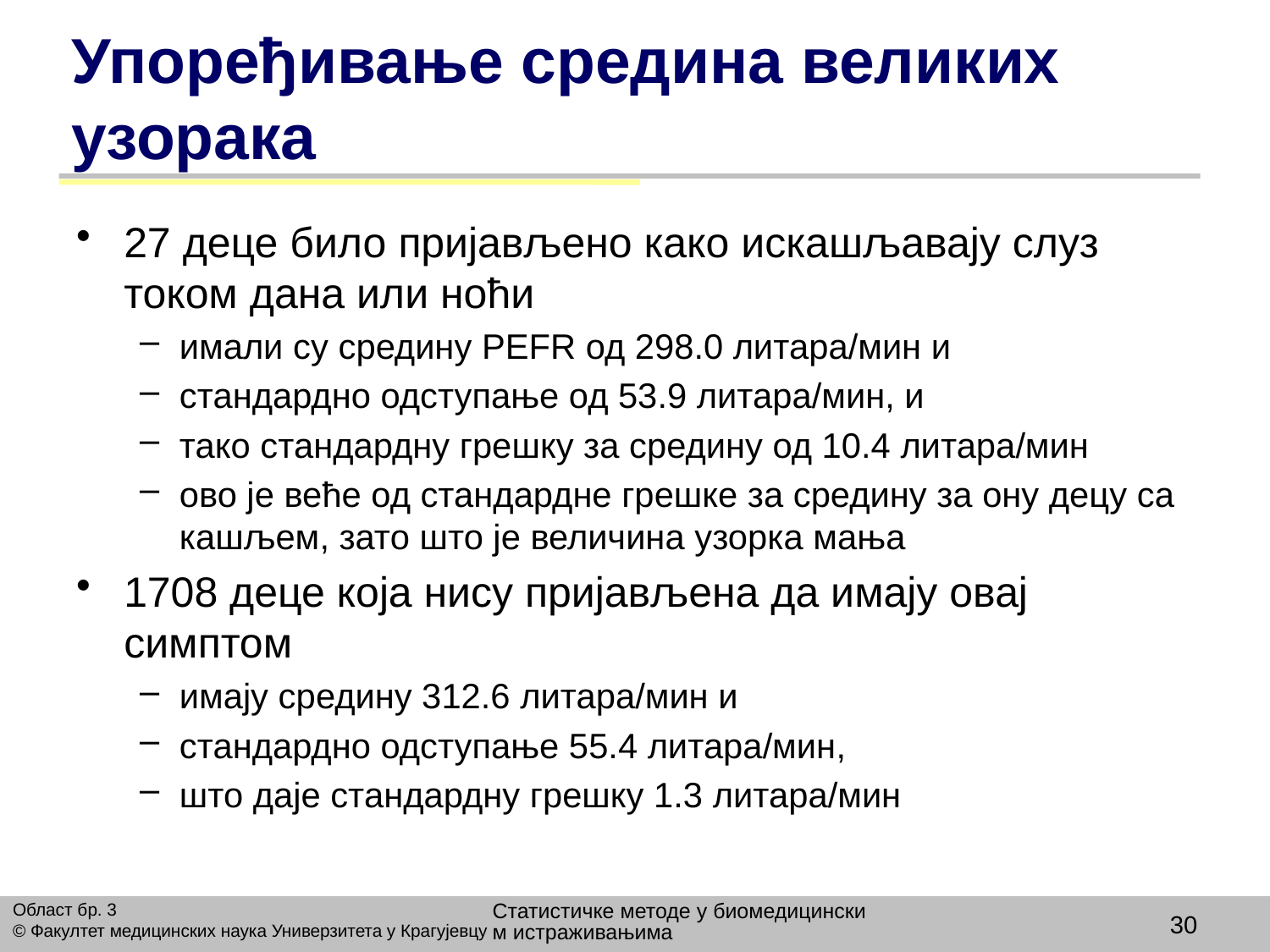

# Упоређивање средина великих узорака
27 деце било пријављено како искашљавају слуз током дана или ноћи
имали су средину PEFR од 298.0 литара/мин и
стандардно одступање од 53.9 литара/мин, и
тако стандардну грешку за средину од 10.4 литара/мин
ово је веће од стандардне грешке за средину за ону децу са кашљем, зато што је величина узорка мања
1708 деце која нису пријављена да имају овај симптом
имају средину 312.6 литара/мин и
стандардно одступање 55.4 литара/мин,
што даје стандардну грешку 1.3 литара/мин
Статистичке методе у биомедицинским истраживањима
Област бр. 3
© Факултет медицинских наука Универзитета у Крагујевцу
30